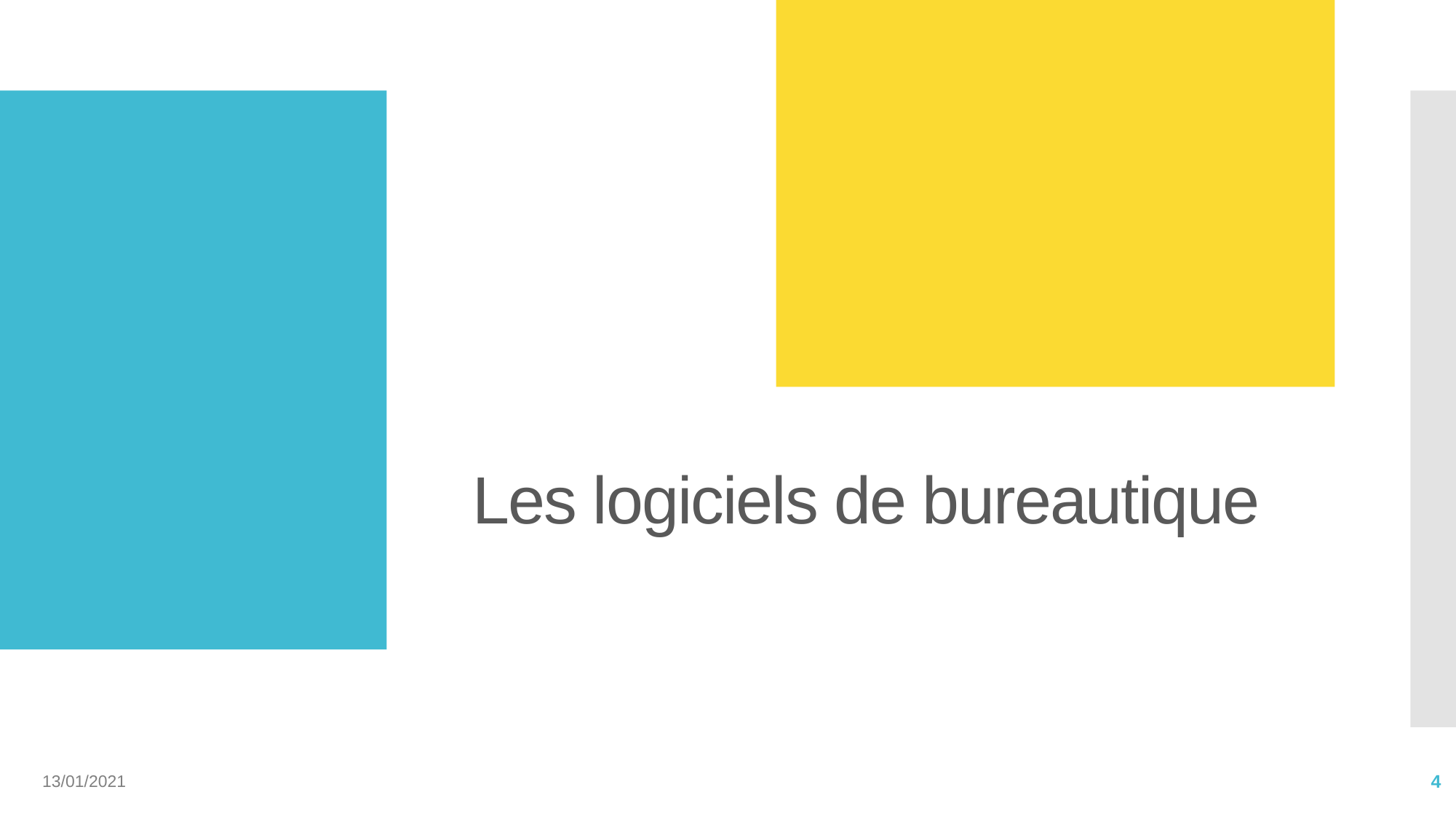

# Les logiciels de bureautique

13/01/2021
4